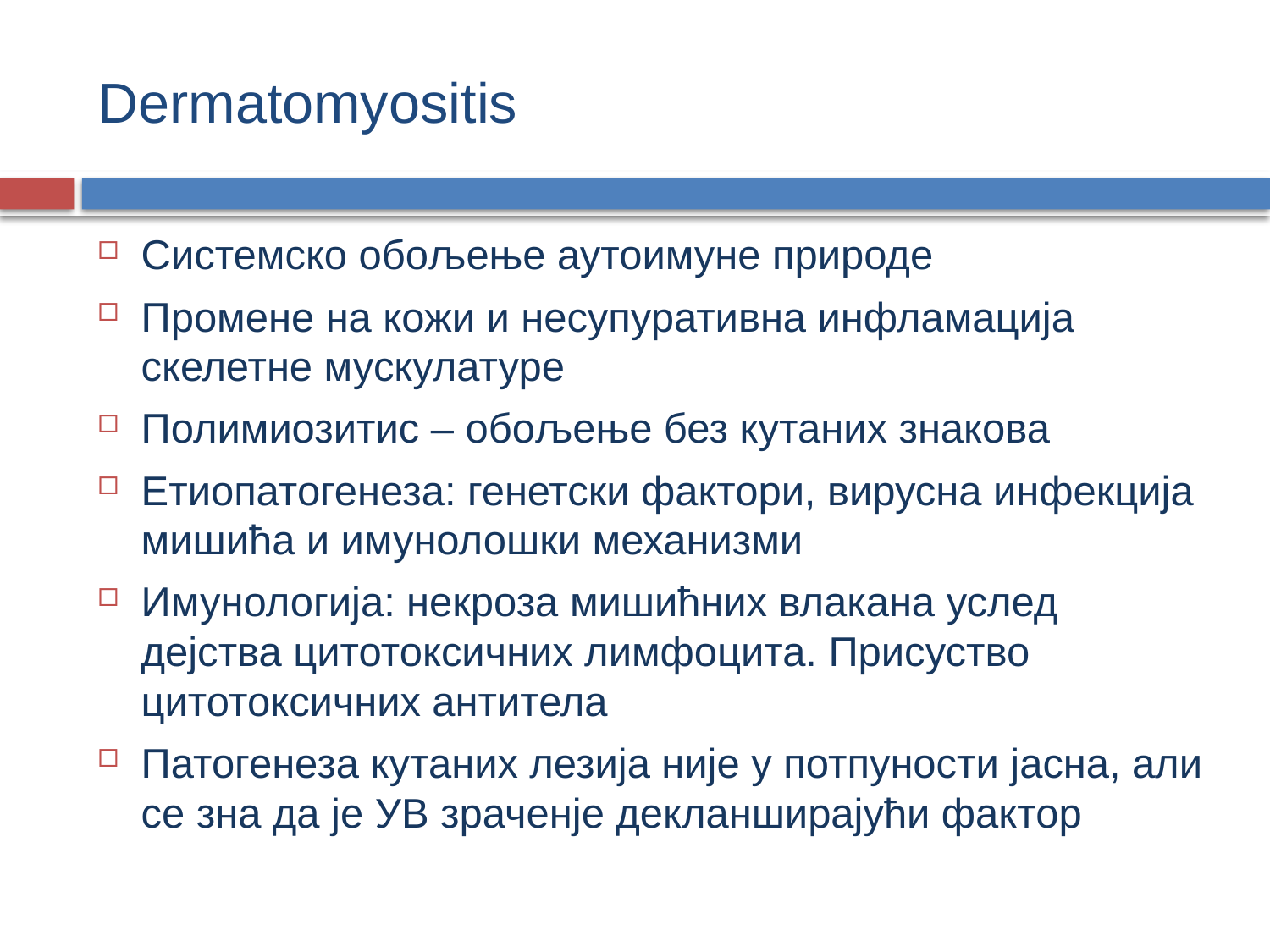

# Dermatomyositis
Системско обољење аутоимуне природе
Промене на кожи и несупуративна инфламација скелетне мускулатуре
Полимиозитис – обољење без кутаних знакова
Етиопатогенеза: генетски фактори, вирусна инфекција мишића и имунолошки механизми
Имунологија: некроза мишићних влакана услед дејства цитотоксичних лимфоцита. Присуство цитотоксичних антитела
Патогенеза кутаних лезија није у потпуности јасна, али се зна да је УВ зраченје декланширајући фактор